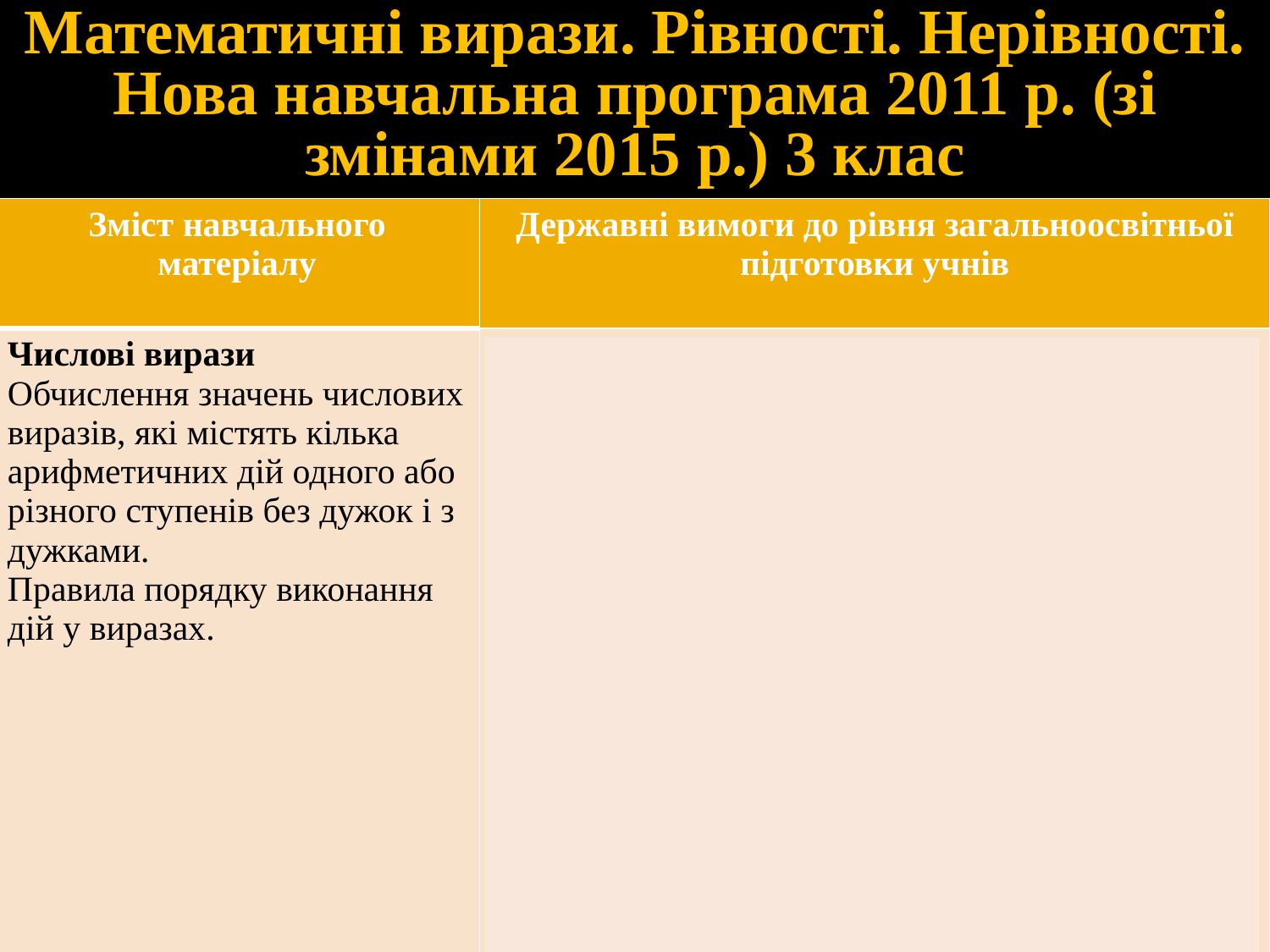

Математичні вирази. Рівності. Нерівності. Нова навчальна програма 2011 р. (зі змінами 2015 р.) 3 клас
| Зміст навчального матеріалу | Державні вимоги до рівня загальноосвітньої підготовки учнів |
| --- | --- |
| Числові вирази Обчислення значень числових виразів, які містять кілька арифметичних дій одного або різного ступенів без дужок і з дужками. Правила порядку виконання дій у виразах. | записує і читає числові вирази; знаходить значення числових виразів без дужок і з дужками на 3-4 дії; застосовує в обчисленнях правила порядку виконання дій у виразах без дужок і з дужками. |